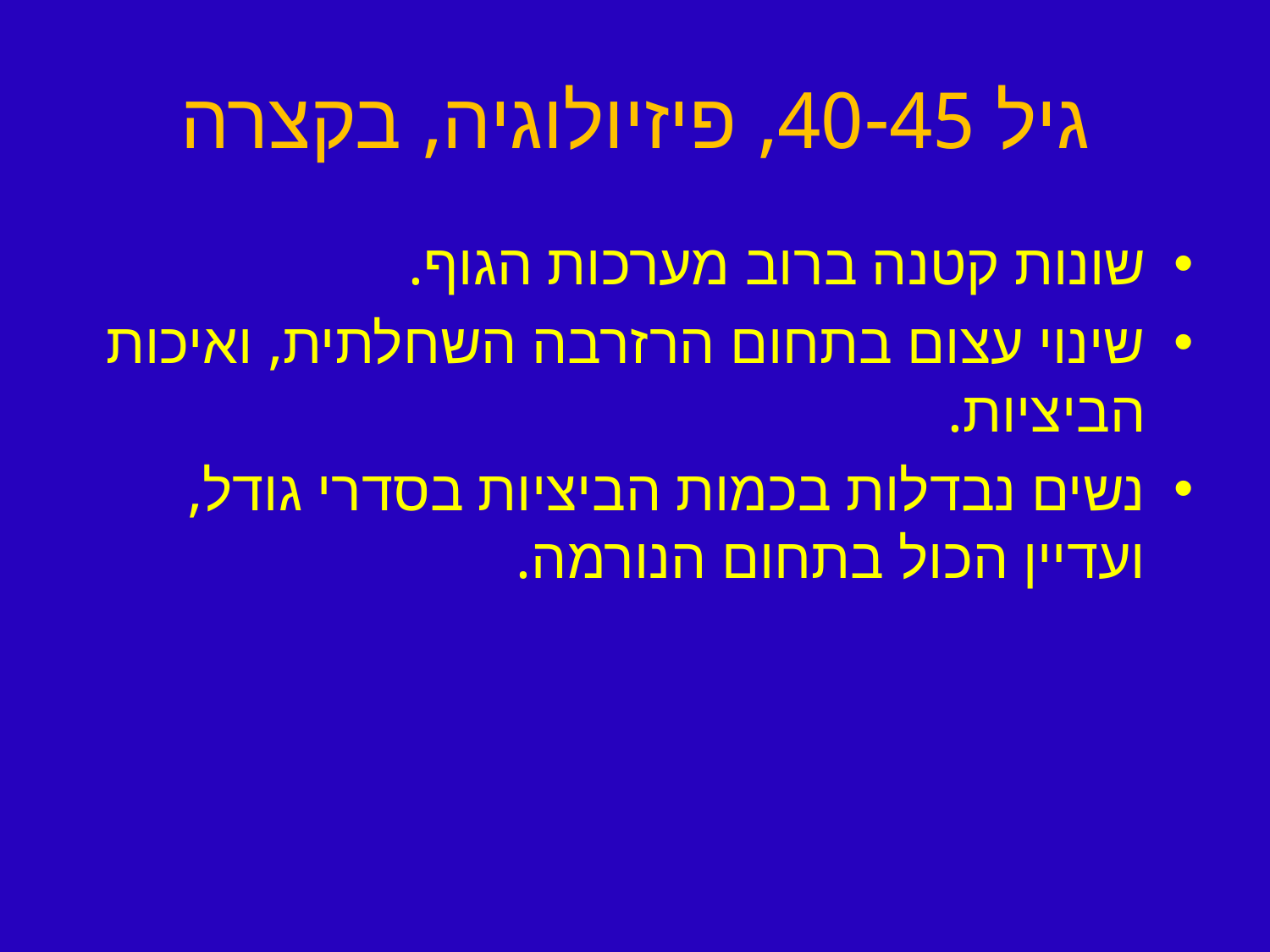

# גיל 40-45, פיזיולוגיה, בקצרה
שונות קטנה ברוב מערכות הגוף.
שינוי עצום בתחום הרזרבה השחלתית, ואיכות הביציות.
נשים נבדלות בכמות הביציות בסדרי גודל, ועדיין הכול בתחום הנורמה.